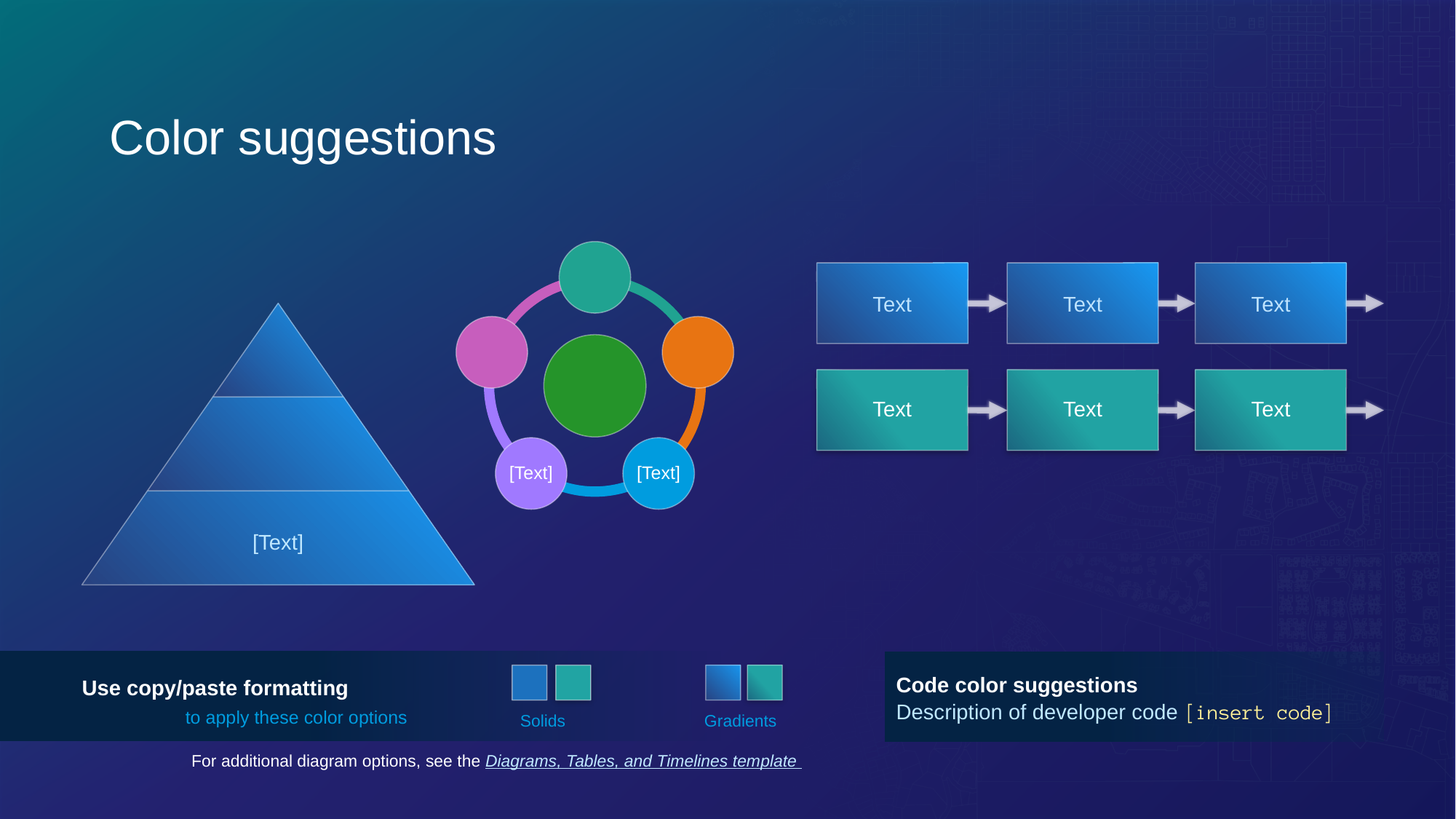

# Color suggestions

[Text]
[Text]

Text
Text
Text

[Text]
Text
Text
Text

Use copy/paste formatting
to apply these color options
Code color suggestions
Description of developer code [insert code]

Use Copy/Paste Format
to Apply These Alternative Colors

Solids
Gradients
For additional diagram options, see the Diagrams, Tables, and Timelines template